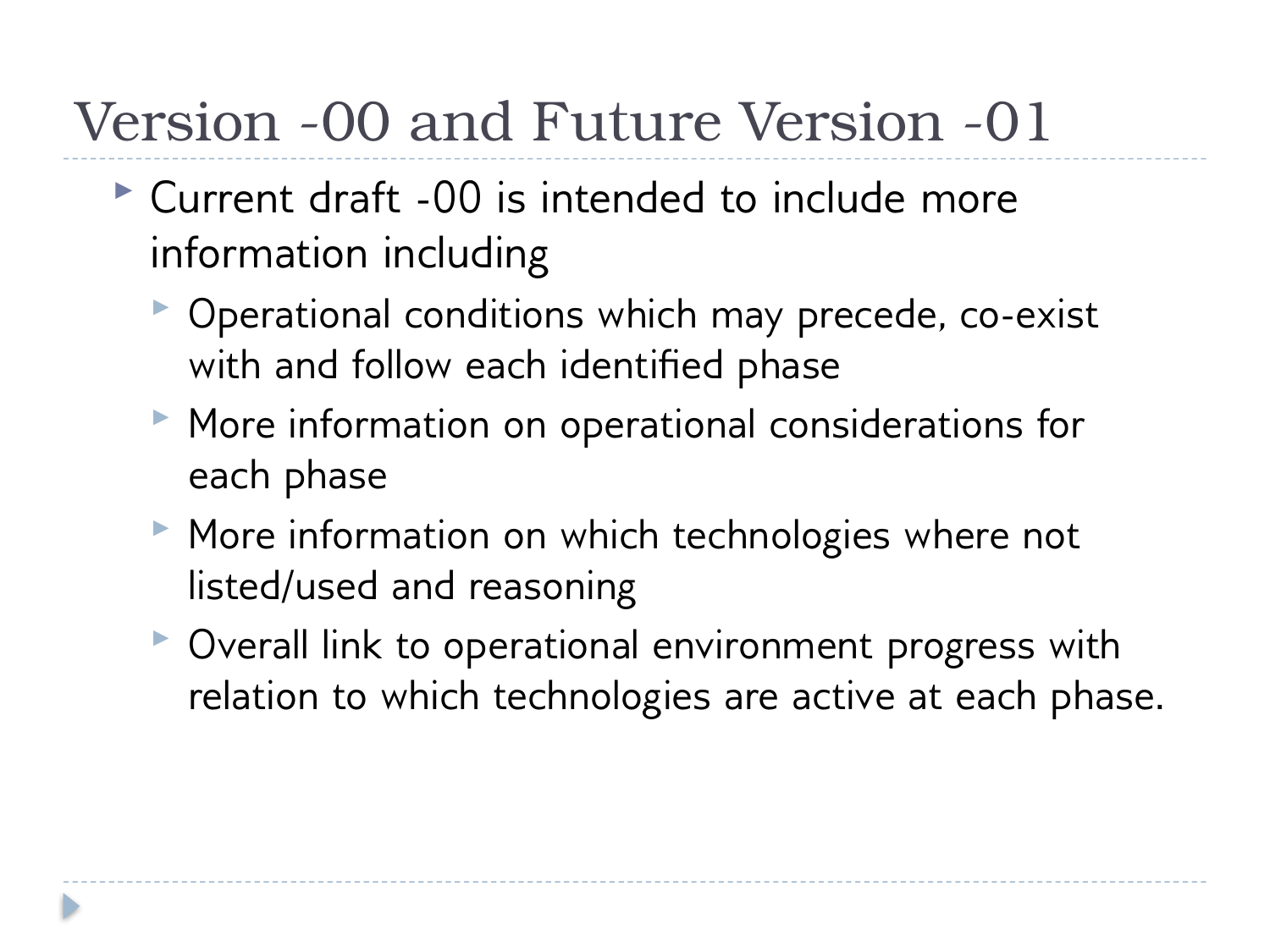

# Version -00 and Future Version -01
Current draft -00 is intended to include more information including
Operational conditions which may precede, co-exist with and follow each identified phase
More information on operational considerations for each phase
More information on which technologies where not listed/used and reasoning
Overall link to operational environment progress with relation to which technologies are active at each phase.